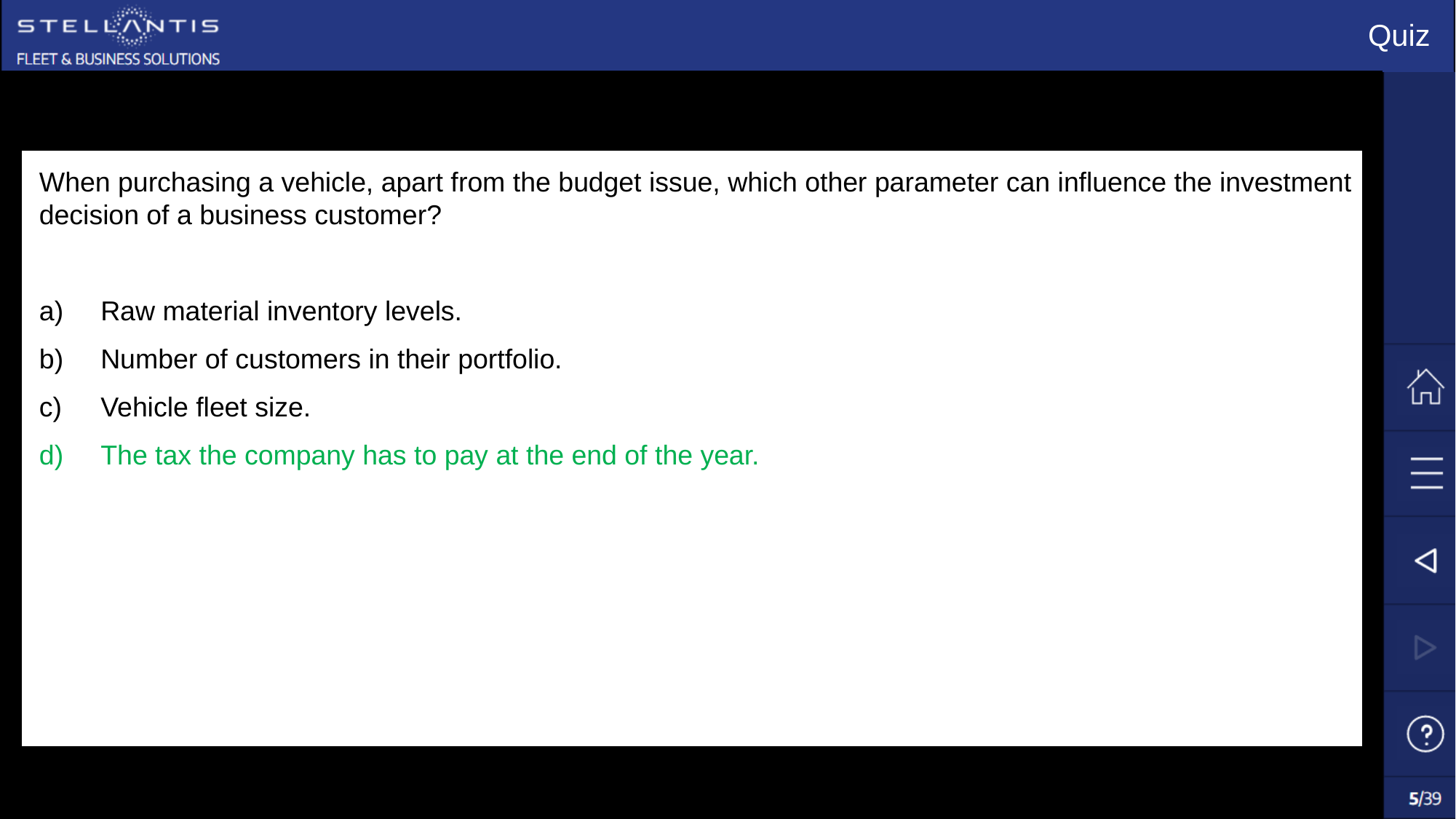

# Quiz
When purchasing a vehicle, apart from the budget issue, which other parameter can influence the investment decision of a business customer?

Raw material inventory levels.
Number of customers in their portfolio.
Vehicle fleet size.
The tax the company has to pay at the end of the year.